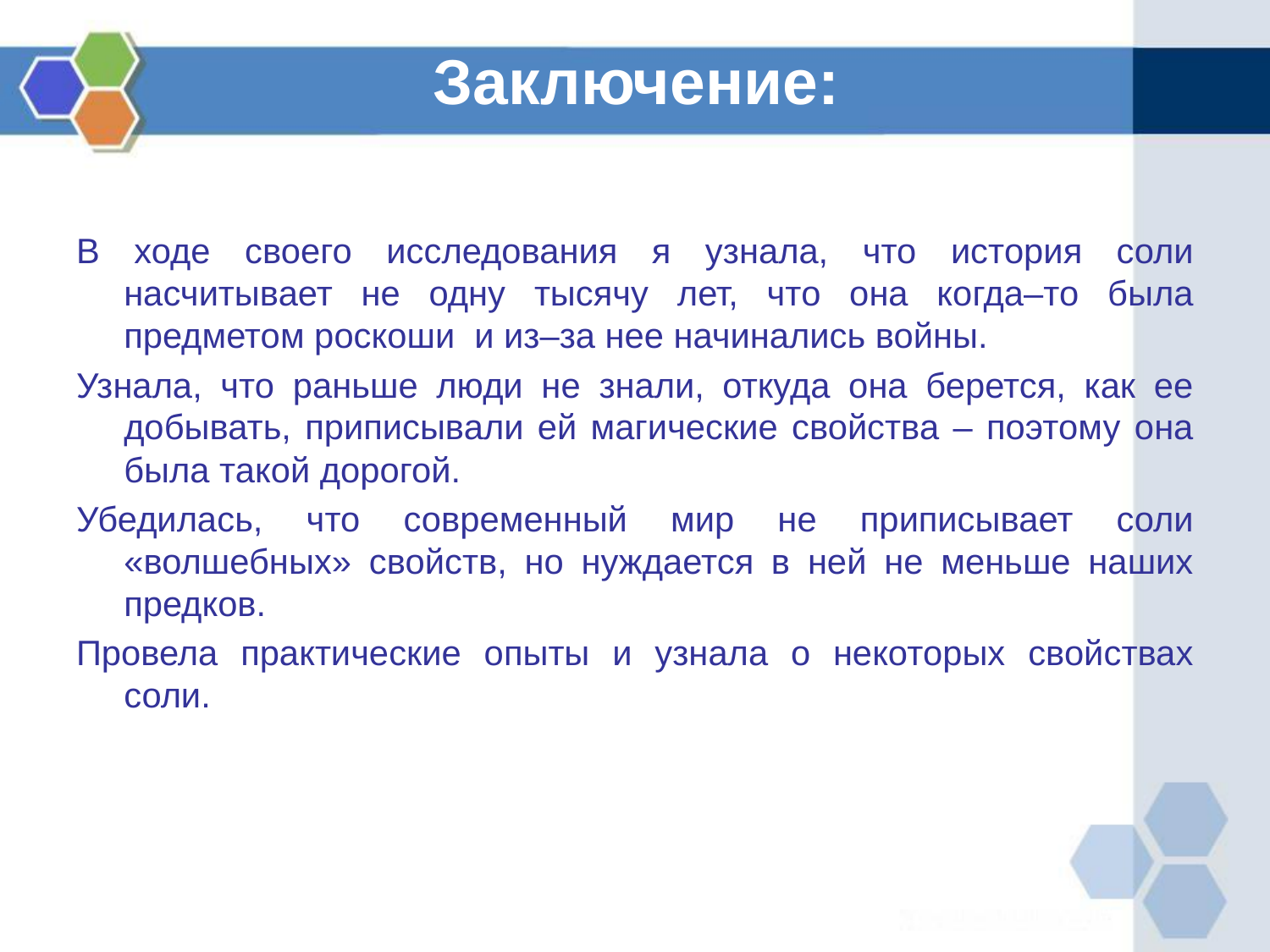

# Заключение:
В ходе своего исследования я узнала, что история соли насчитывает не одну тысячу лет, что она когда–то была предметом роскоши  и из–за нее начинались войны.
Узнала, что раньше люди не знали, откуда она берется, как ее добывать, приписывали ей магические свойства – поэтому она была такой дорогой.
Убедилась, что современный мир не приписывает соли «волшебных» свойств, но нуждается в ней не меньше наших предков.
Провела практические опыты и узнала о некоторых свойствах соли.